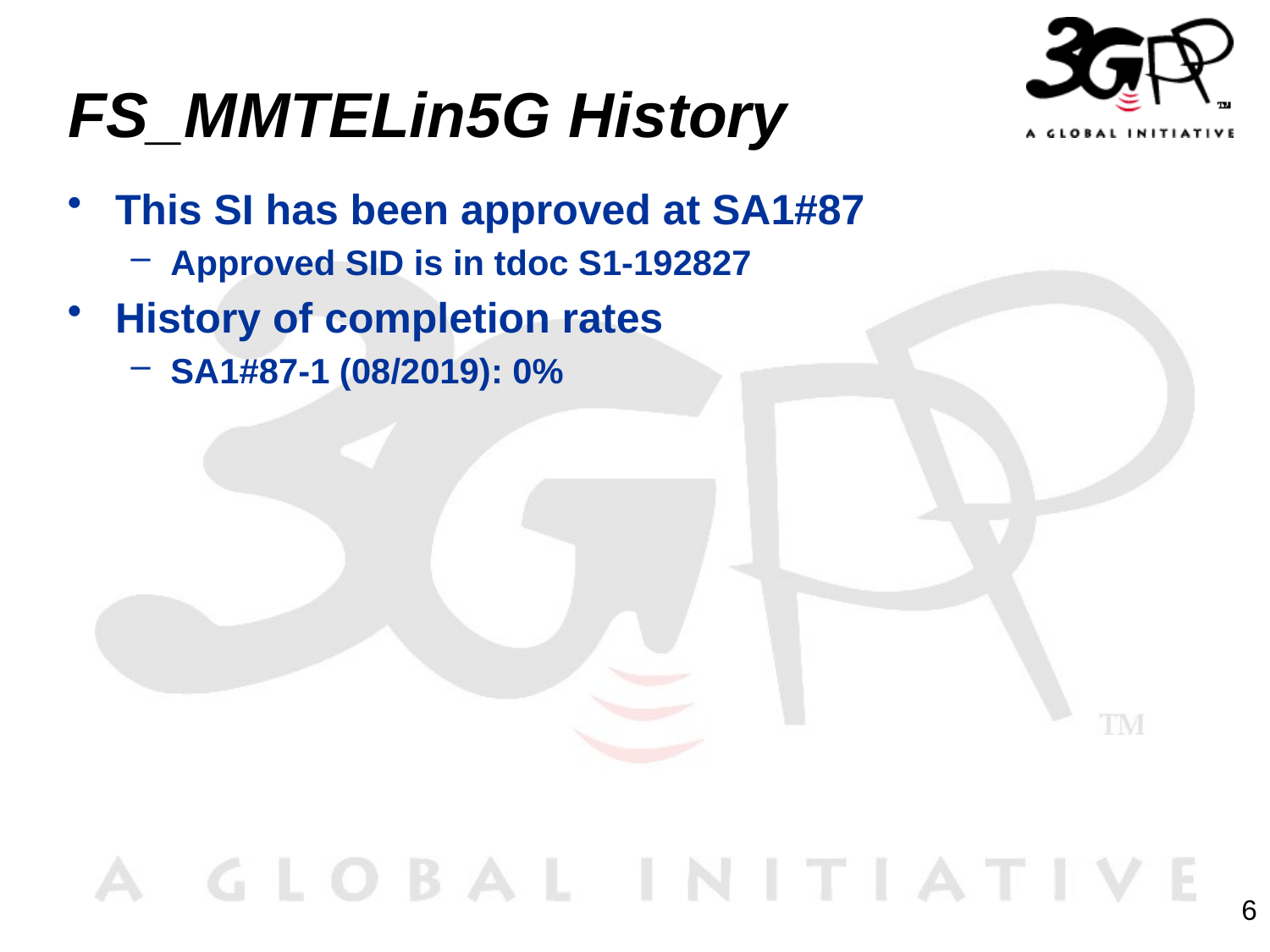

# FS_MMTELin5G History
This SI has been approved at SA1#87
Approved SID is in tdoc S1-192827
History of completion rates
SA1#87-1 (08/2019): 0%
6